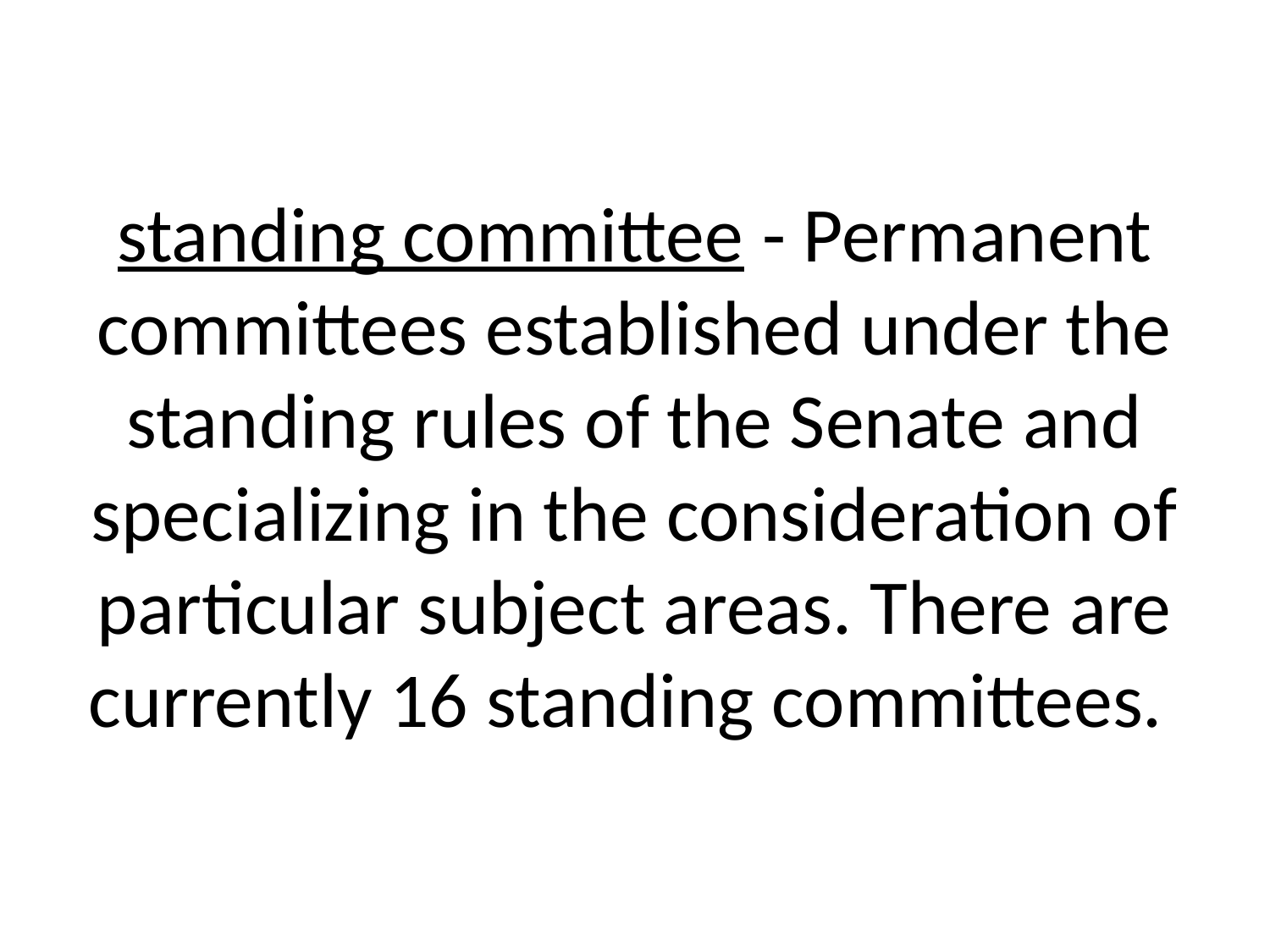

# standing committee - Permanent committees established under the standing rules of the Senate and specializing in the consideration of particular subject areas. There are currently 16 standing committees.